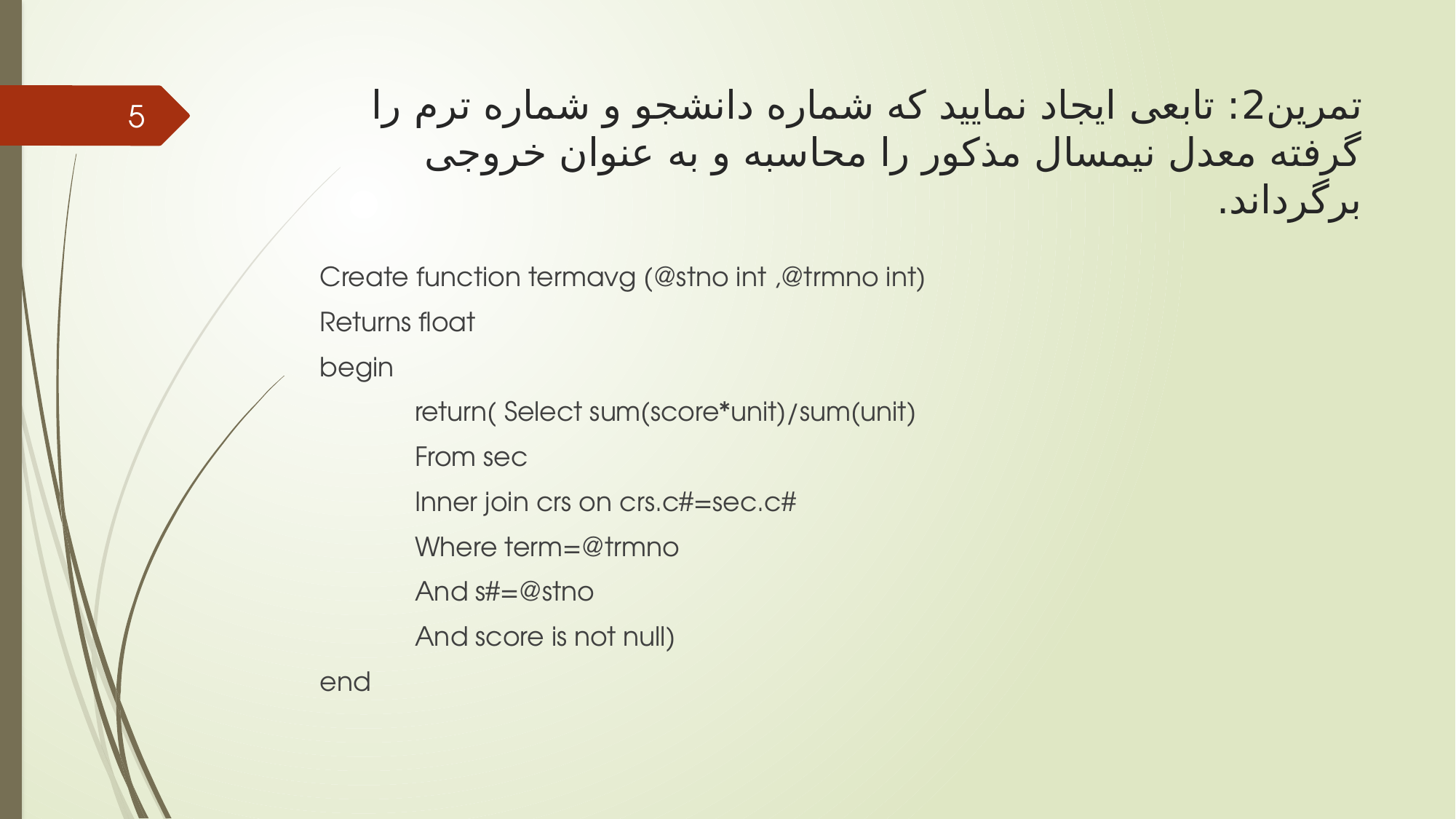

# تمرین2: تابعی ایجاد نمایید که شماره دانشجو و شماره ترم را گرفته معدل نیمسال مذکور را محاسبه و به عنوان خروجی برگرداند.
5
Create function termavg (@stno int ,@trmno int)
Returns float
begin
	return( Select sum(score*unit)/sum(unit)
		From sec
		Inner join crs on crs.c#=sec.c#
		Where term=@trmno
		And s#=@stno
		And score is not null)
end